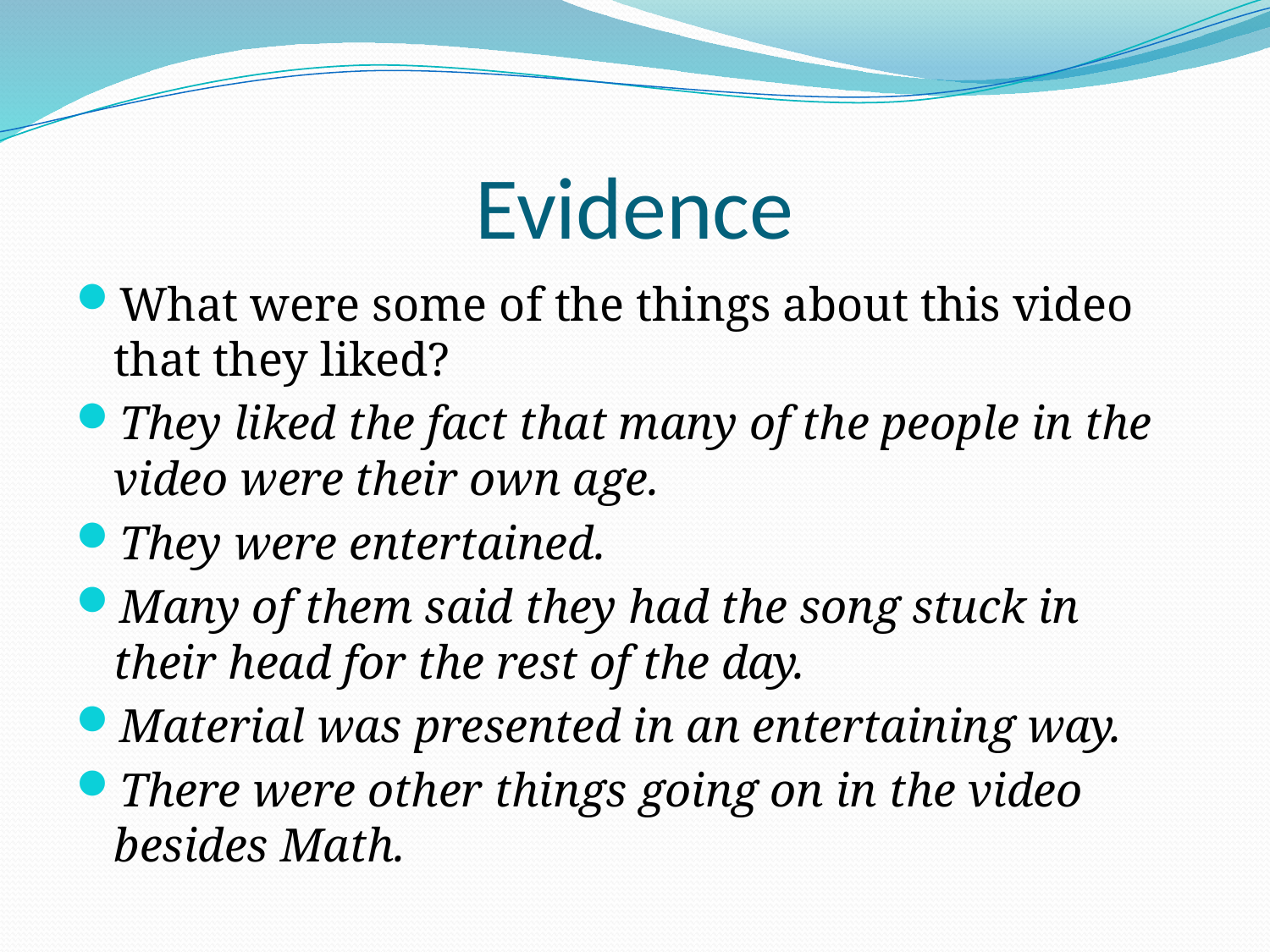

# Evidence
What were some of the things about this video that they liked?
They liked the fact that many of the people in the video were their own age.
They were entertained.
Many of them said they had the song stuck in their head for the rest of the day.
Material was presented in an entertaining way.
There were other things going on in the video besides Math.